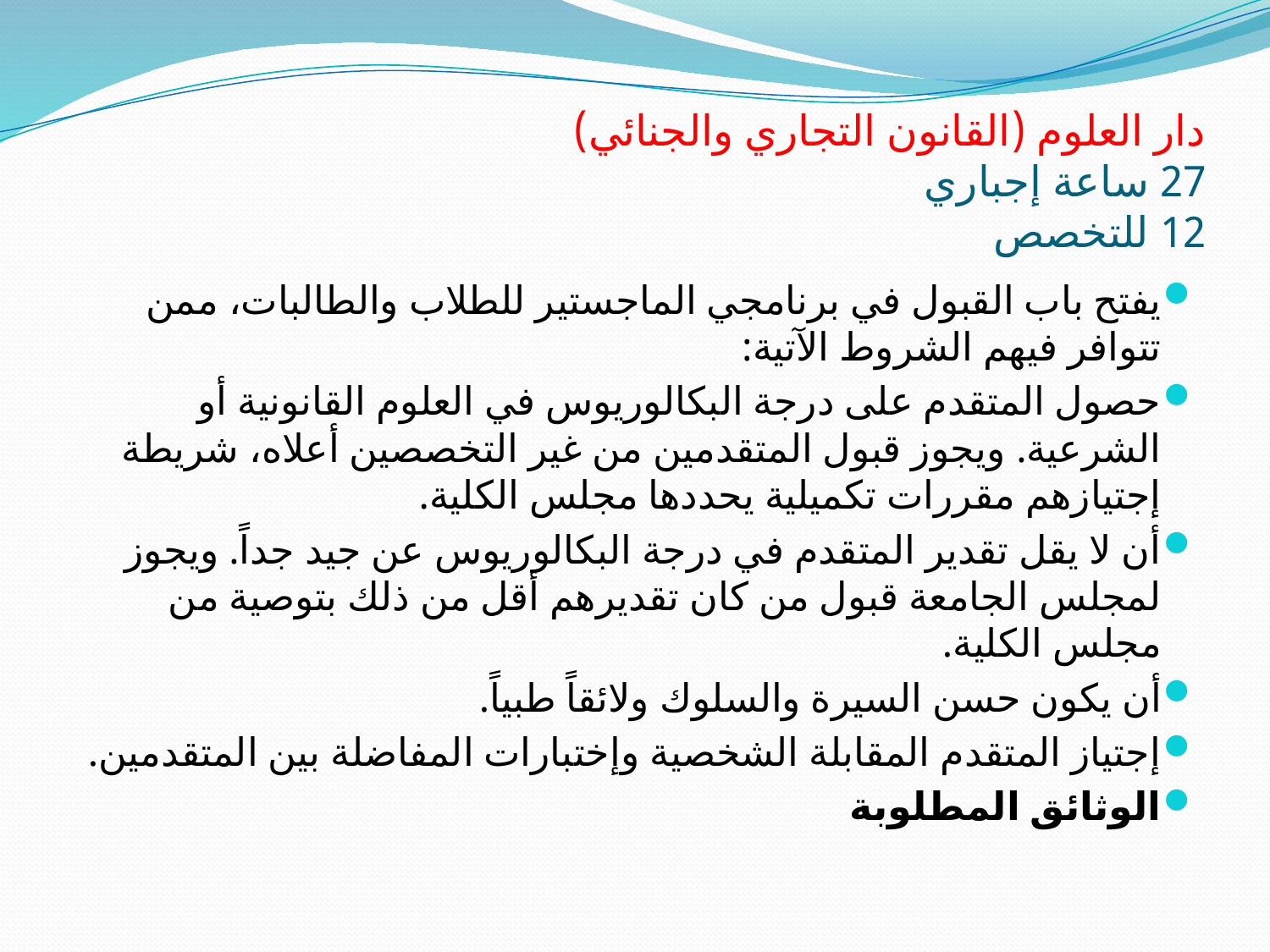

# دار العلوم (القانون التجاري والجنائي) 27 ساعة إجباري 12 للتخصص
يفتح باب القبول في برنامجي الماجستير للطلاب والطالبات، ممن تتوافر فيهم الشروط الآتية:
حصول المتقدم على درجة البكالوريوس في العلوم القانونية أو الشرعية. ويجوز قبول المتقدمين من غير التخصصين أعلاه، شريطة إجتيازهم مقررات تكميلية يحددها مجلس الكلية.
أن لا يقل تقدير المتقدم في درجة البكالوريوس عن جيد جداً. ويجوز لمجلس الجامعة قبول من كان تقديرهم أقل من ذلك بتوصية من مجلس الكلية.
أن يكون حسن السيرة والسلوك ولائقاً طبياً.
إجتياز المتقدم المقابلة الشخصية وإختبارات المفاضلة بين المتقدمين.
الوثائق المطلوبة